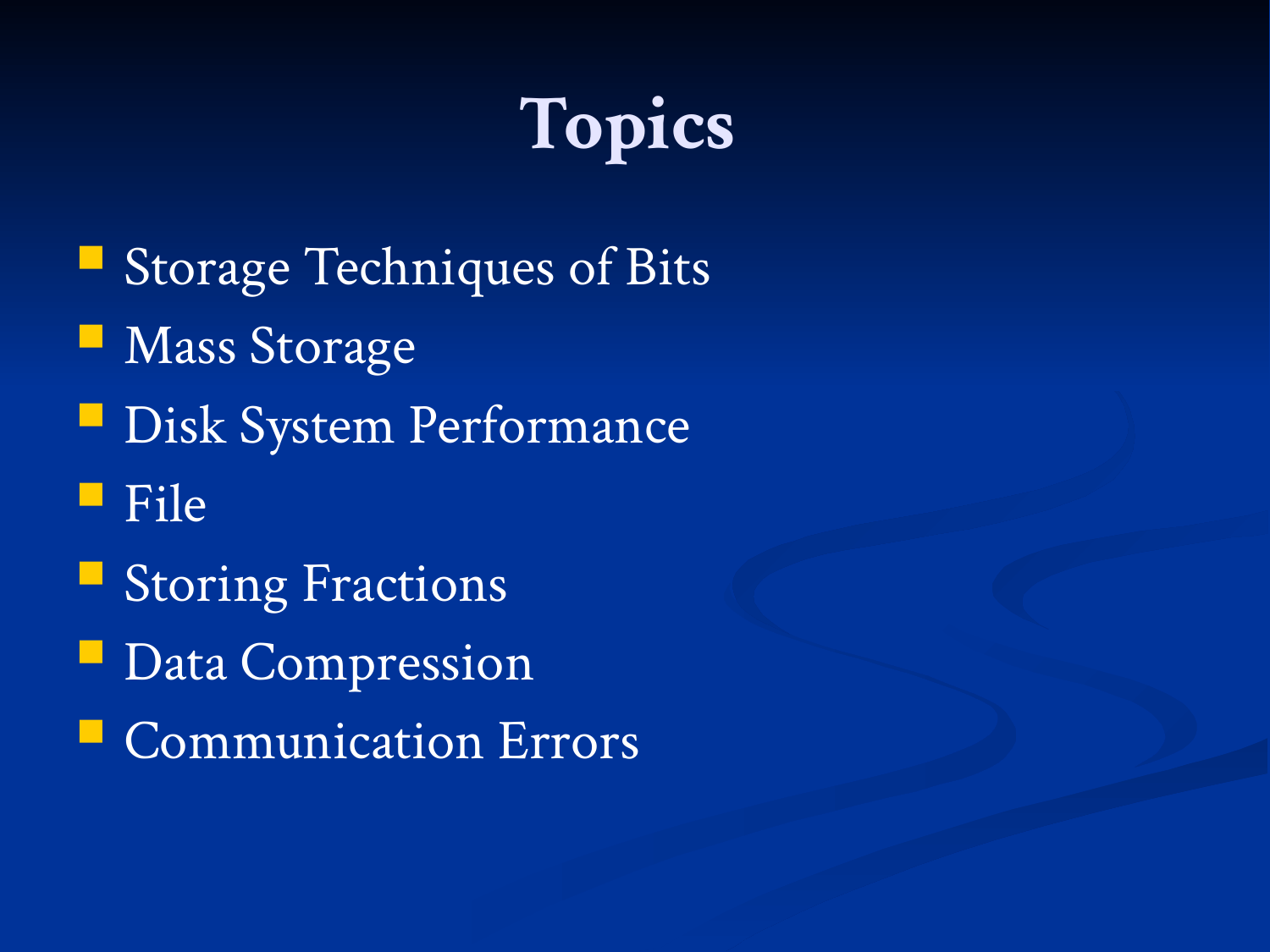

# Topics
Storage Techniques of Bits
Mass Storage
Disk System Performance
File
Storing Fractions
Data Compression
Communication Errors